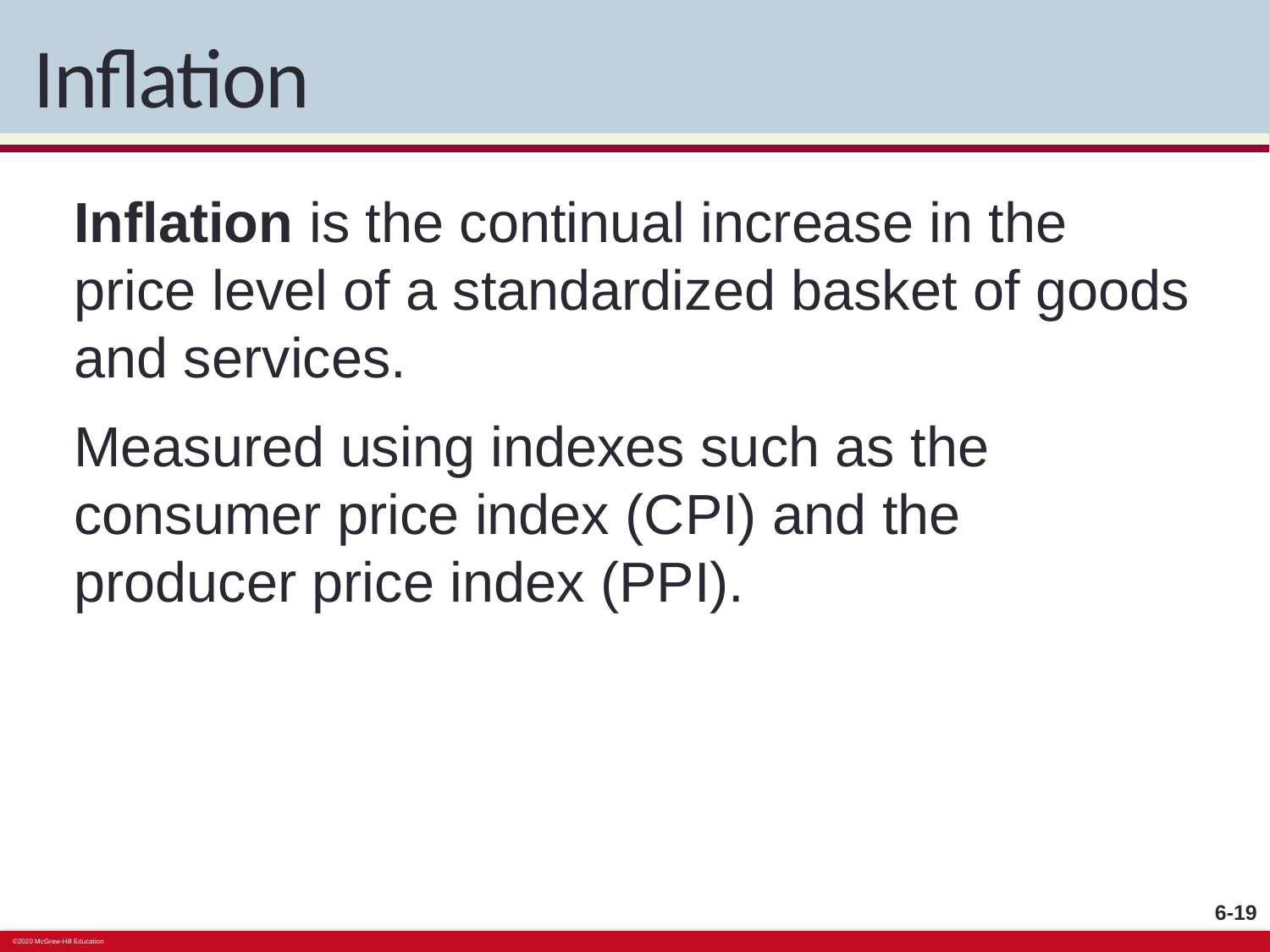

# Inflation
Inflation is the continual increase in the price level of a standardized basket of goods and services.
Measured using indexes such as the consumer price index (CPI) and the producer price index (PPI).